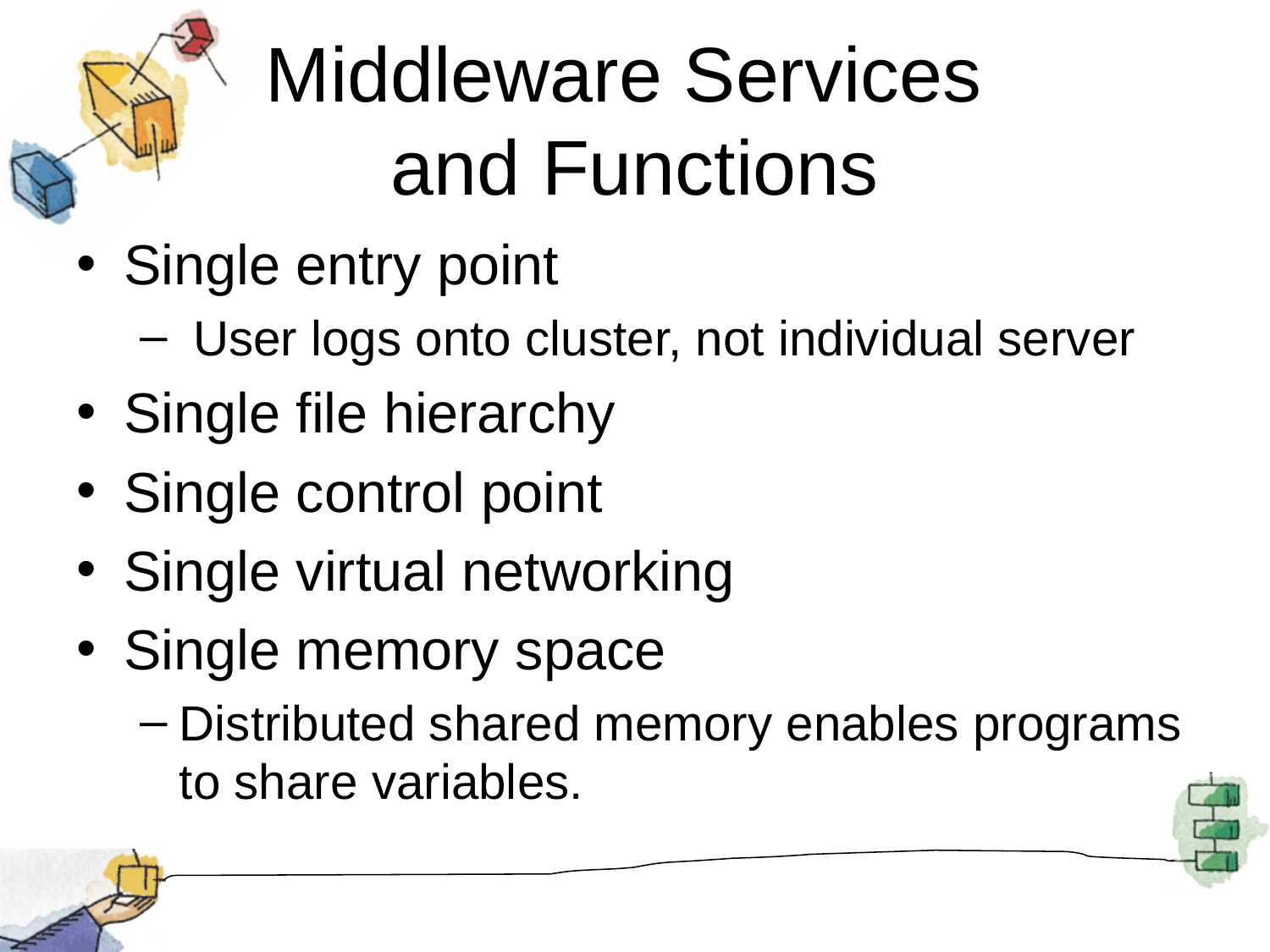

# Middleware Services and Functions
Single entry point
 User logs onto cluster, not individual server
Single file hierarchy
Single control point
Single virtual networking
Single memory space
Distributed shared memory enables programs to share variables.